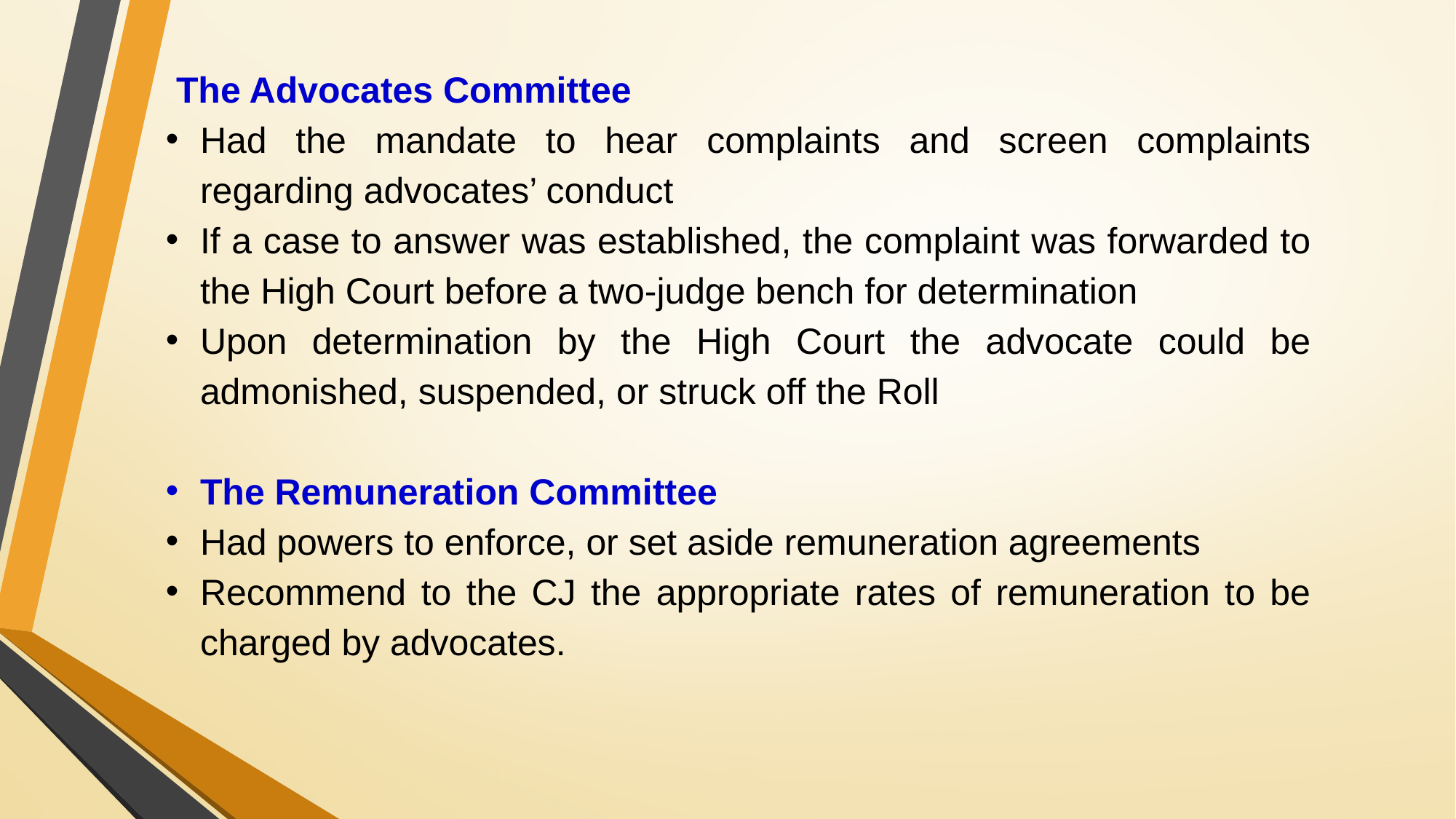

The Advocates Committee
Had the mandate to hear complaints and screen complaints regarding advocates’ conduct
If a case to answer was established, the complaint was forwarded to the High Court before a two-judge bench for determination
Upon determination by the High Court the advocate could be admonished, suspended, or struck off the Roll

The Remuneration Committee
Had powers to enforce, or set aside remuneration agreements
Recommend to the CJ the appropriate rates of remuneration to be charged by advocates.